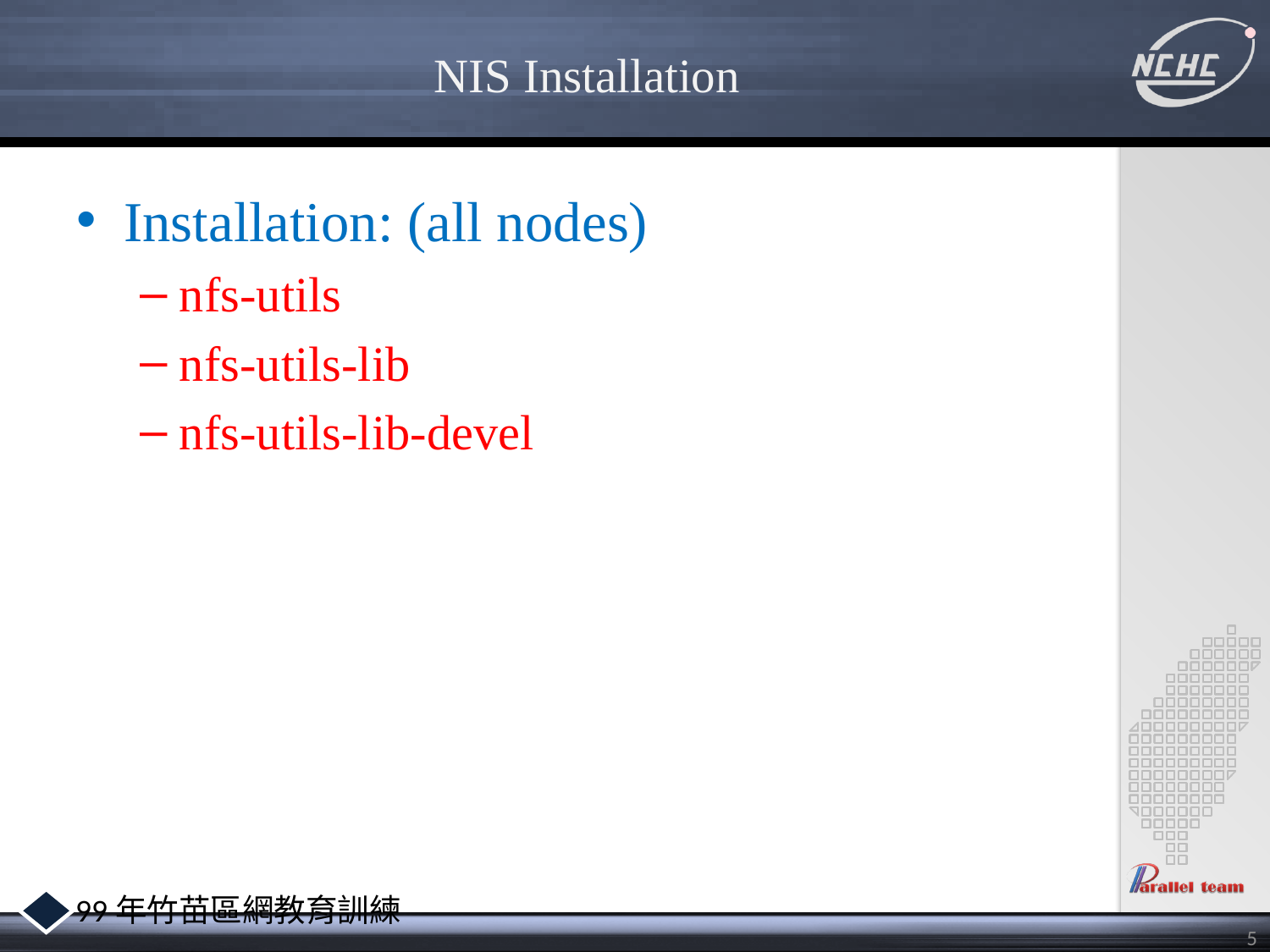

# NIS Installation
Installation: (all nodes)
nfs-utils
nfs-utils-lib
nfs-utils-lib-devel
5